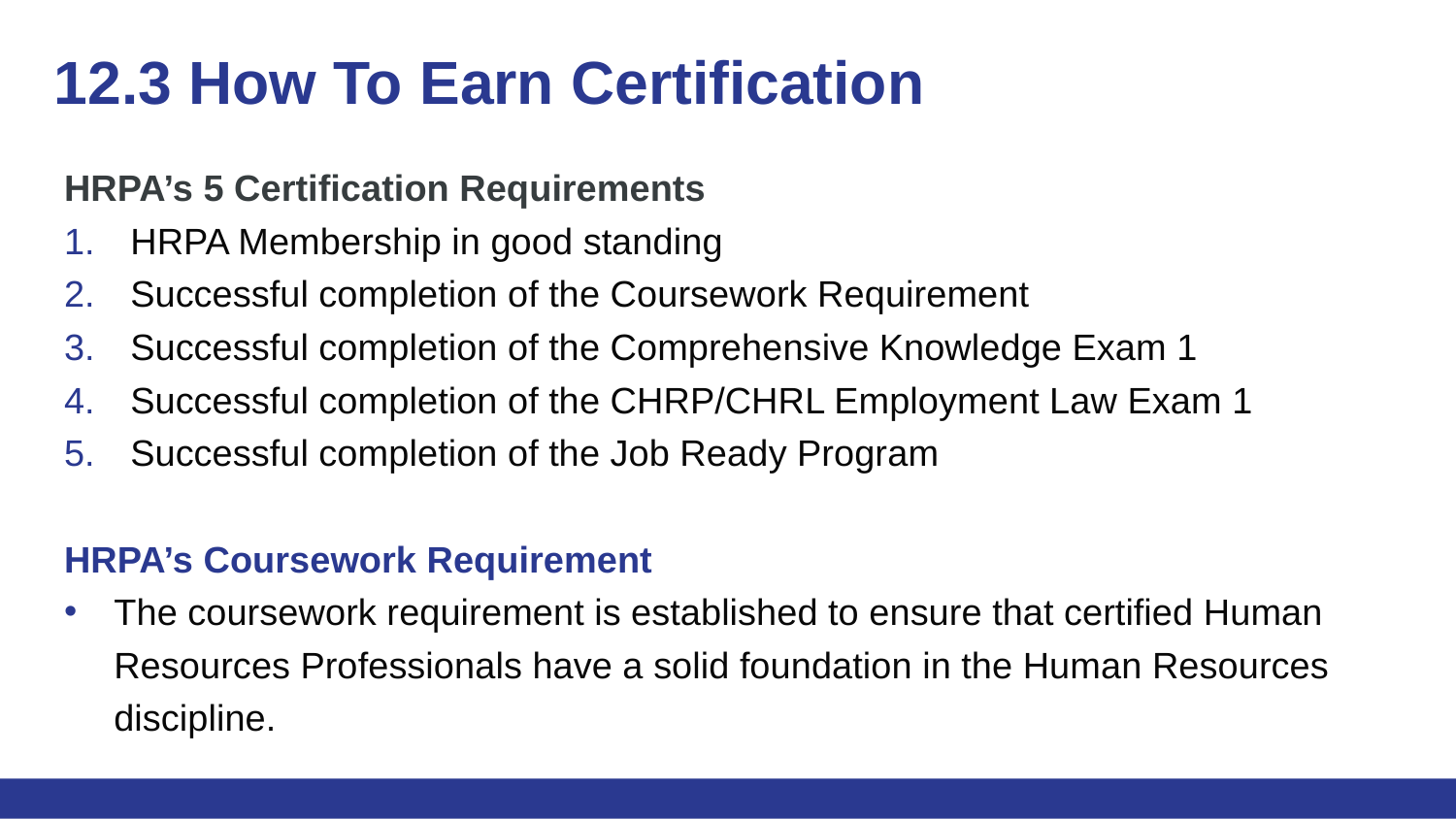

# 12.3 How To Earn Certification
HRPA’s 5 Certification Requirements
HRPA Membership in good standing
Successful completion of the Coursework Requirement
Successful completion of the Comprehensive Knowledge Exam 1
Successful completion of the CHRP/CHRL Employment Law Exam 1
Successful completion of the Job Ready Program

HRPA’s Coursework Requirement
The coursework requirement is established to ensure that certified Human Resources Professionals have a solid foundation in the Human Resources discipline.